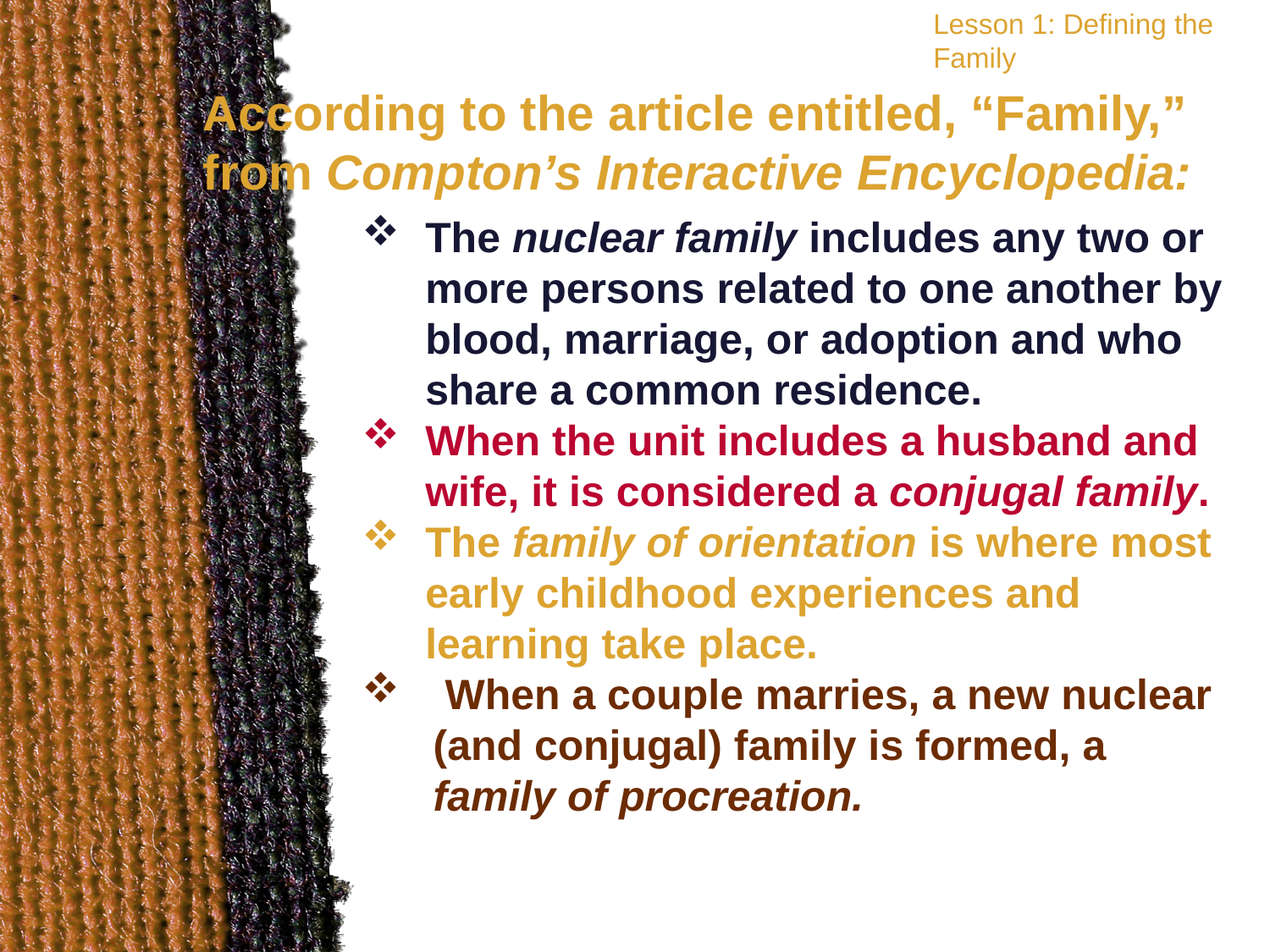

Lesson 1: Defining the Family
According to the article entitled, “Family,” from Compton’s Interactive Encyclopedia:
The nuclear family includes any two or more persons related to one another by blood, marriage, or adoption and who share a common residence.
When the unit includes a husband and wife, it is considered a conjugal family.
The family of orientation is where most early childhood experiences and learning take place.
 When a couple marries, a new nuclear (and conjugal) family is formed, a family of procreation.